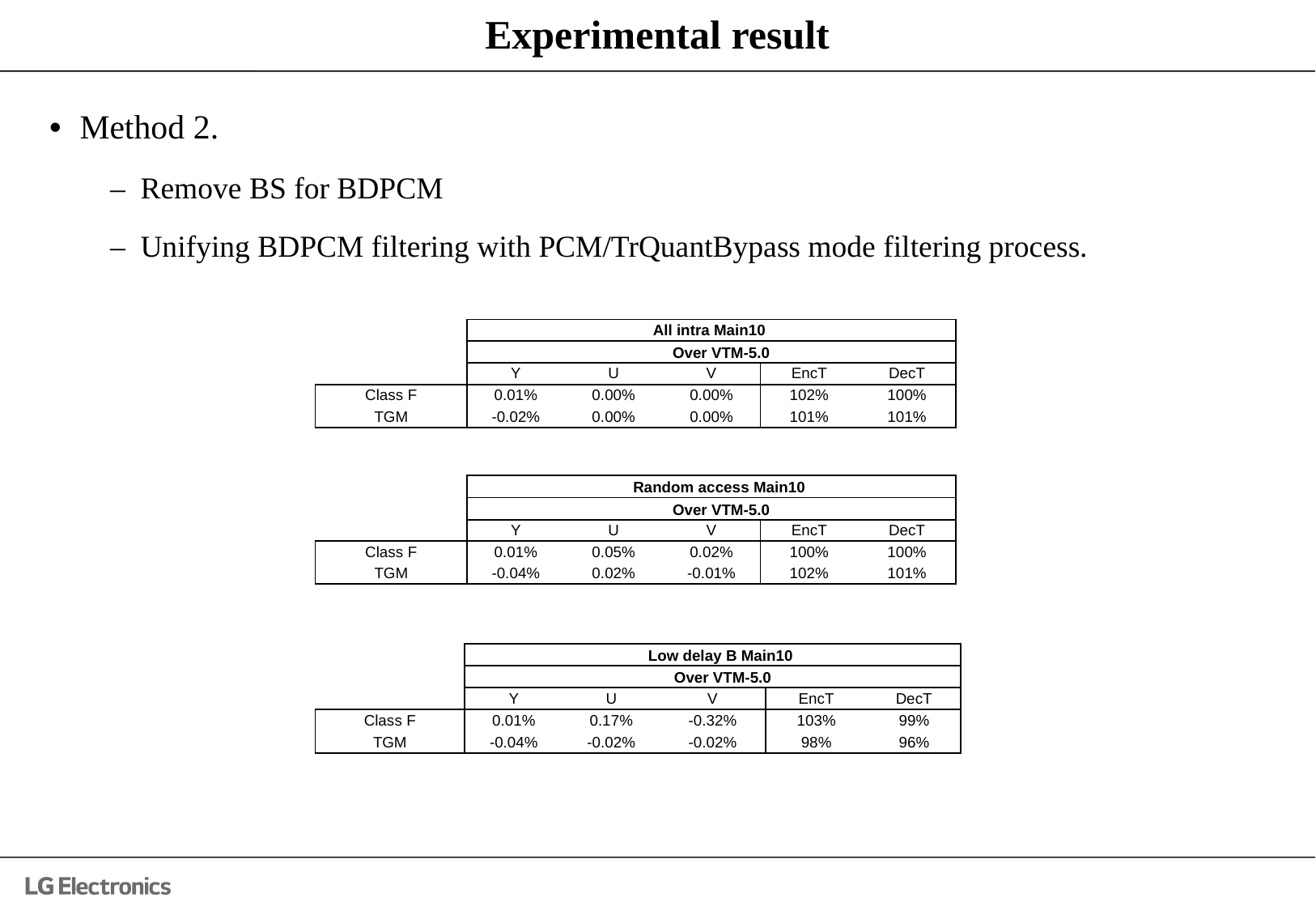

# Experimental result
Method 2.
Remove BS for BDPCM
Unifying BDPCM filtering with PCM/TrQuantBypass mode filtering process.

|  | All intra Main10 |  |  |  |  |
| --- | --- | --- | --- | --- | --- |
|  | Over VTM-5.0 |  |  |  |  |
|  | Y | U | V | EncT | DecT |
| Class F | 0.01% | 0.00% | 0.00% | 102% | 100% |
| TGM | -0.02% | 0.00% | 0.00% | 101% | 101% |
|  | Random access Main10 |  |  |  |  |
| --- | --- | --- | --- | --- | --- |
|  | Over VTM-5.0 |  |  |  |  |
|  | Y | U | V | EncT | DecT |
| Class F | 0.01% | 0.05% | 0.02% | 100% | 100% |
| TGM | -0.04% | 0.02% | -0.01% | 102% | 101% |
|  | Low delay B Main10 |  |  |  |  |
| --- | --- | --- | --- | --- | --- |
|  | Over VTM-5.0 |  |  |  |  |
|  | Y | U | V | EncT | DecT |
| Class F | 0.01% | 0.17% | -0.32% | 103% | 99% |
| TGM | -0.04% | -0.02% | -0.02% | 98% | 96% |